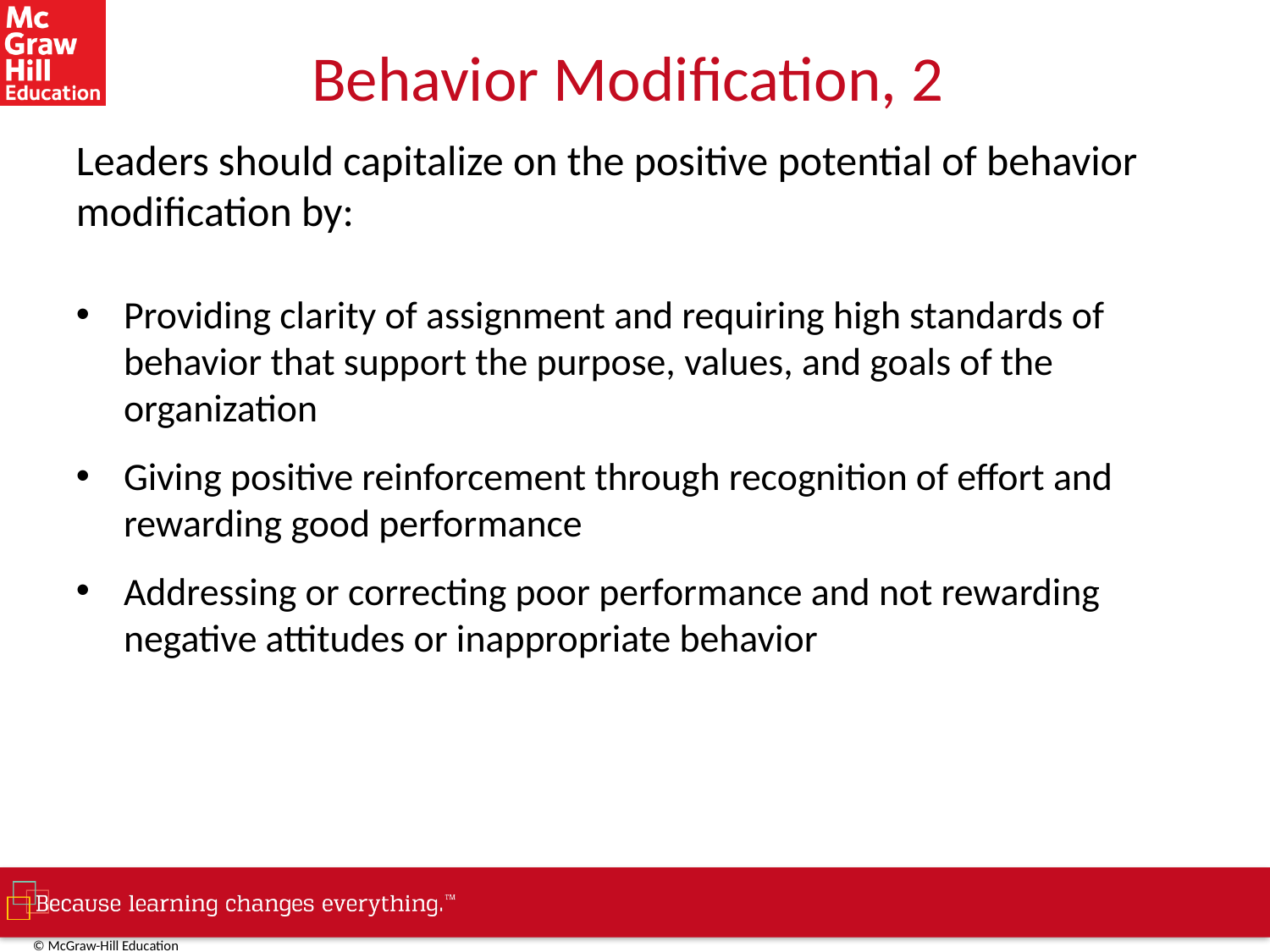

# Behavior Modification, 2
Leaders should capitalize on the positive potential of behavior modification by:

Providing clarity of assignment and requiring high standards of behavior that support the purpose, values, and goals of the organization
Giving positive reinforcement through recognition of effort and rewarding good performance
Addressing or correcting poor performance and not rewarding negative attitudes or inappropriate behavior